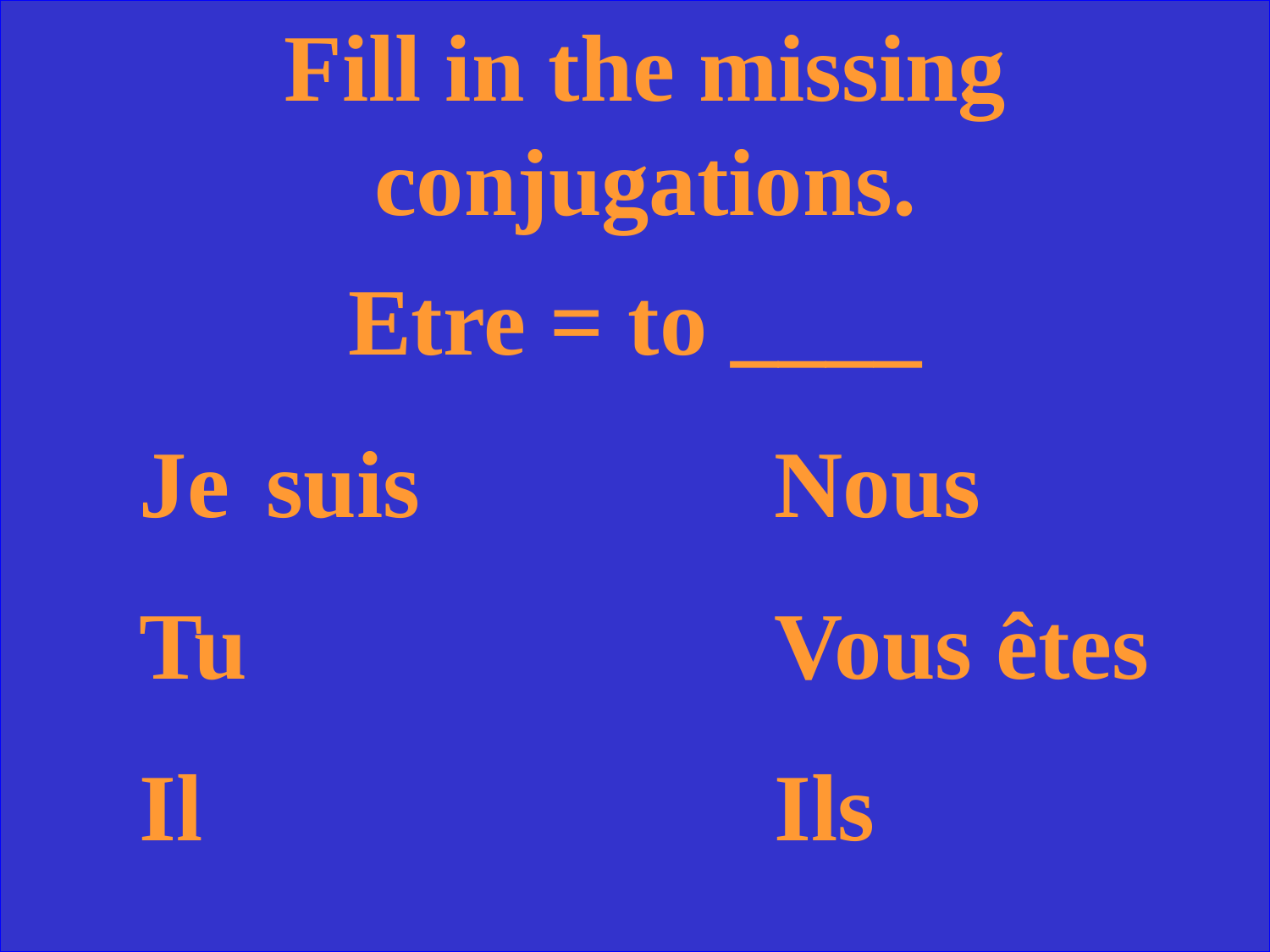

Fill in the missing conjugations.
Etre = to ____
Je	suis			Nous
Tu					Vous êtes
Il					Ils